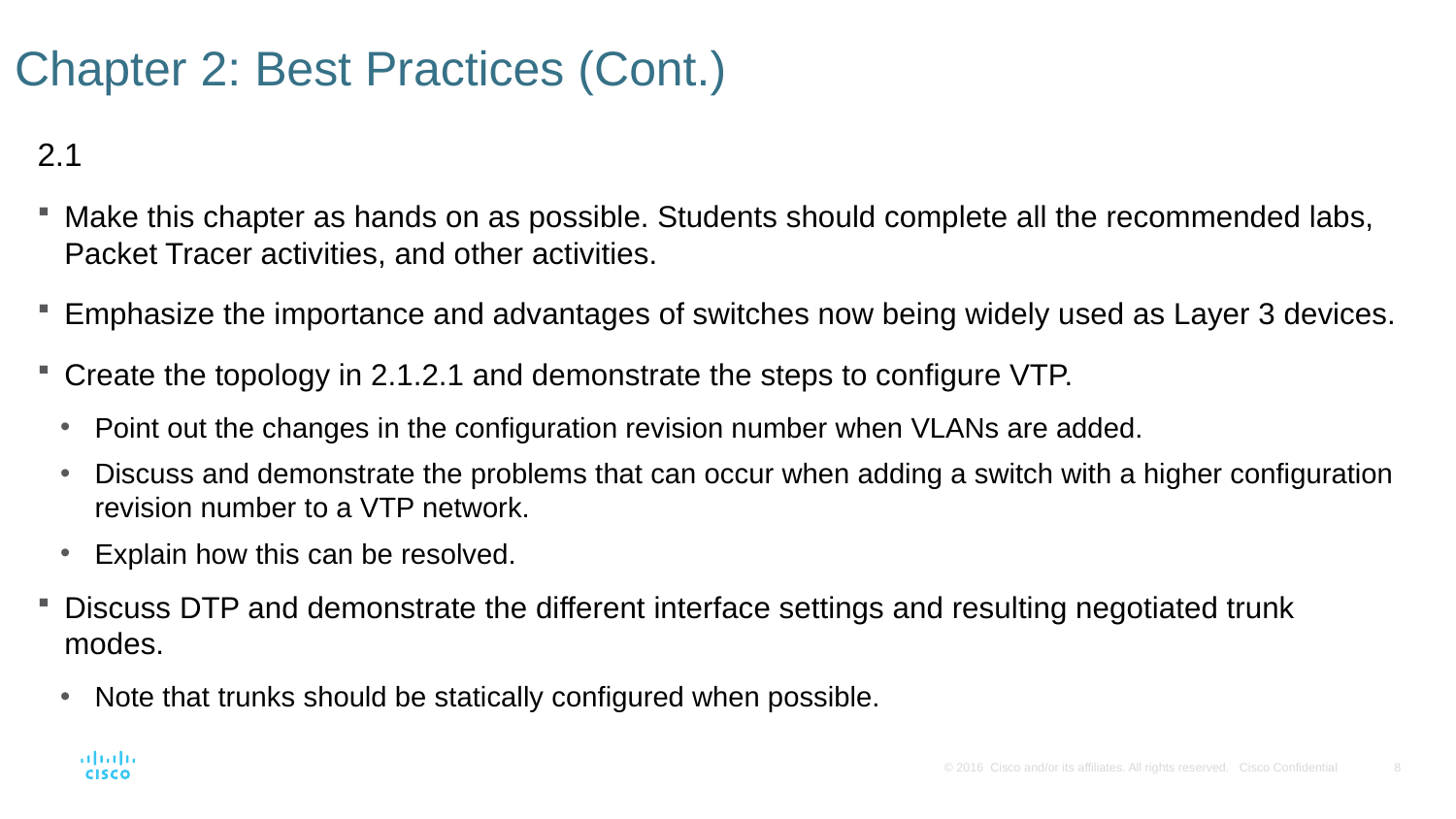

# Chapter 2: Best Practices (Cont.)
2.1
Make this chapter as hands on as possible. Students should complete all the recommended labs, Packet Tracer activities, and other activities.
Emphasize the importance and advantages of switches now being widely used as Layer 3 devices.
Create the topology in 2.1.2.1 and demonstrate the steps to configure VTP.
Point out the changes in the configuration revision number when VLANs are added.
Discuss and demonstrate the problems that can occur when adding a switch with a higher configuration revision number to a VTP network.
Explain how this can be resolved.
Discuss DTP and demonstrate the different interface settings and resulting negotiated trunk modes.
Note that trunks should be statically configured when possible.